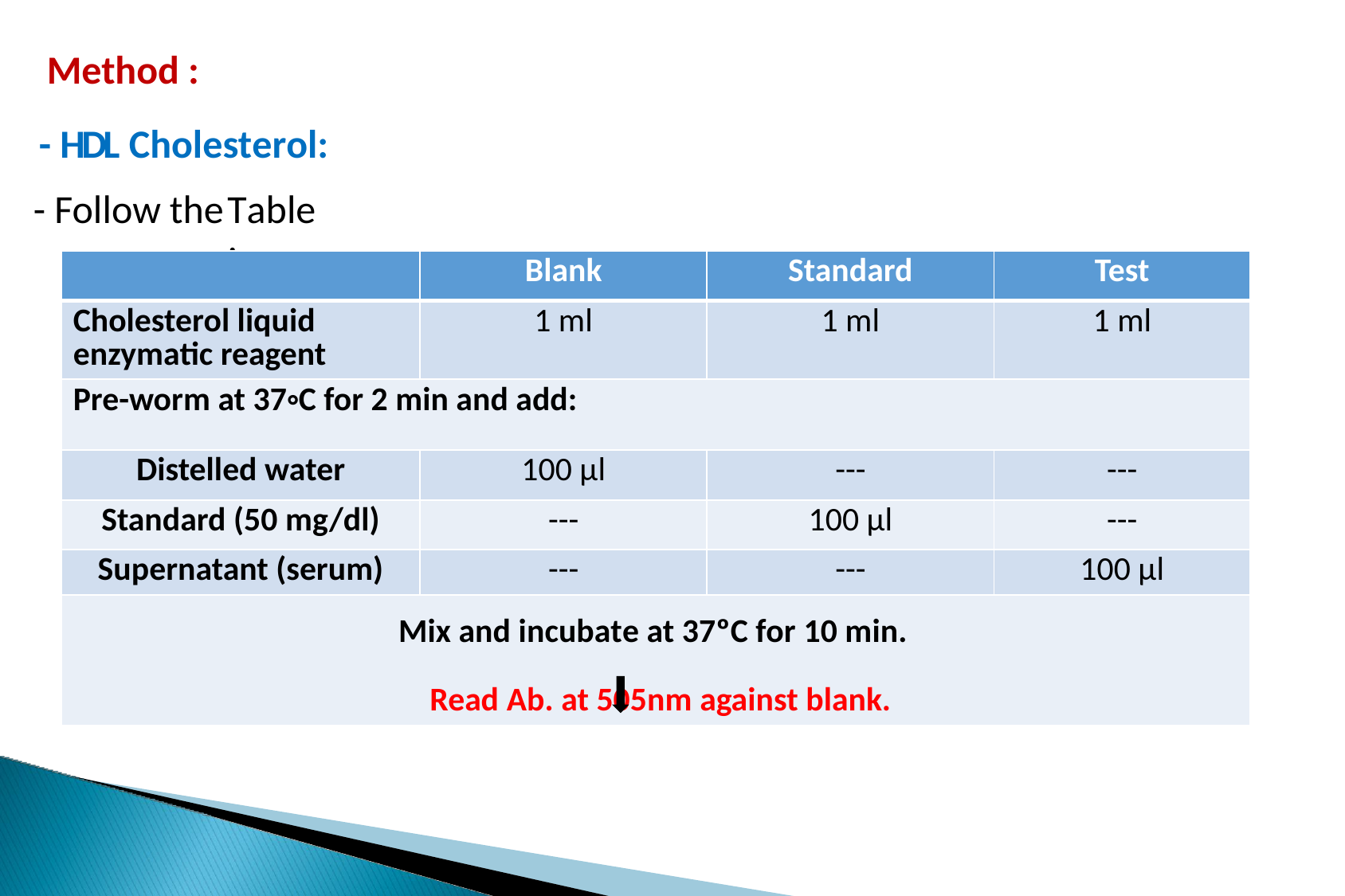

Method :
- HDL Cholesterol:
- Follow
the
Table:
|  | Blank | Standard | Test |
| --- | --- | --- | --- |
| Cholesterol liquid enzymatic reagent | 1 ml | 1 ml | 1 ml |
| Pre-worm at 37◦C for 2 min and add: |  |  |  |
| Distelled water | 100 µl | --- | --- |
| Standard (50 mg/dl) | --- | 100 µl | --- |
| Supernatant (serum) | --- | --- | 100 µl |
| Mix and incubate at 37ºC for 10 min. Read Ab. at 505nm against blank. |  |  |  |